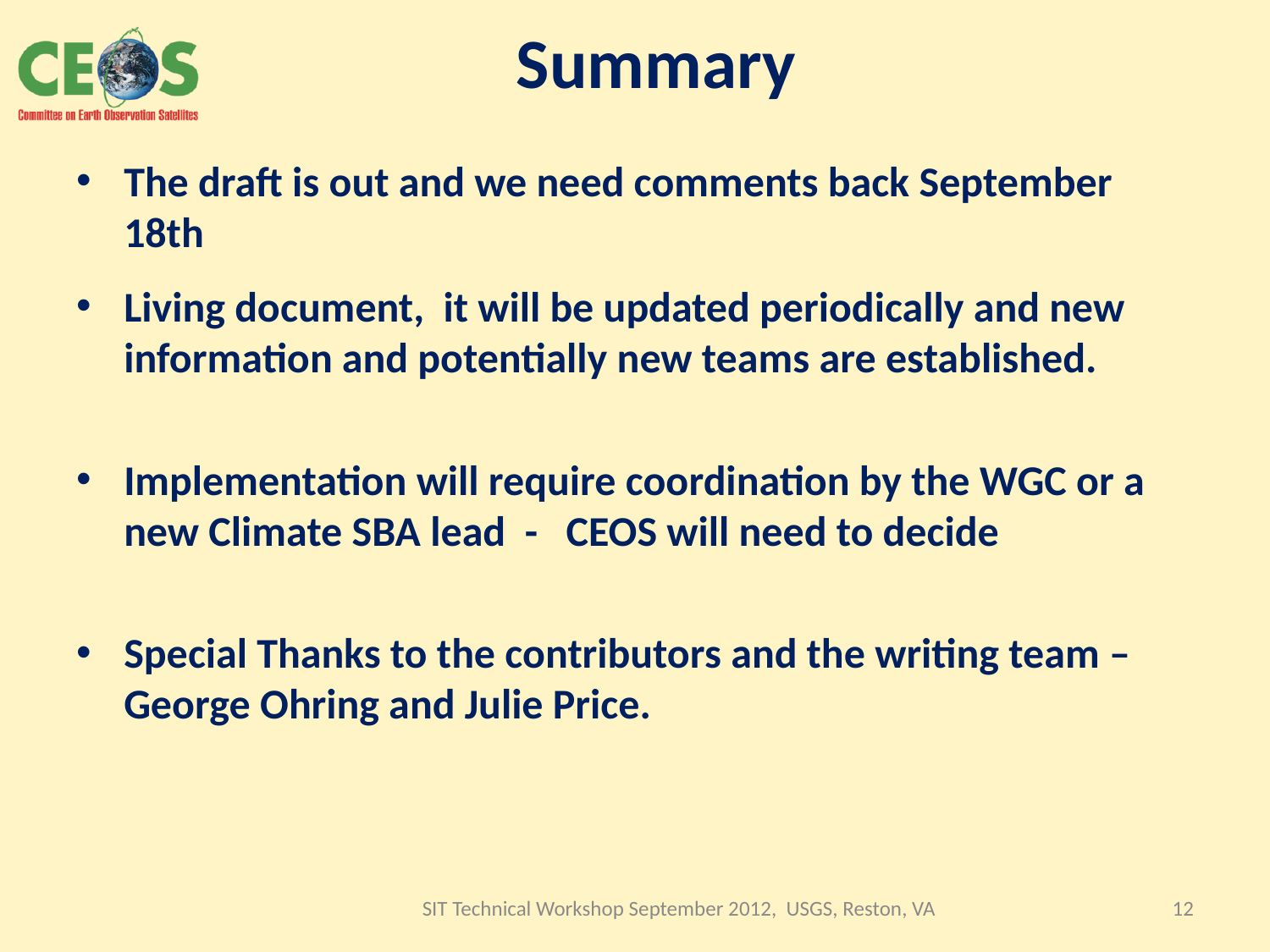

# Summary
The draft is out and we need comments back September 18th

Living document,  it will be updated periodically and new information and potentially new teams are established.

Implementation will require coordination by the WGC or a new Climate SBA lead  -   CEOS will need to decide

Special Thanks to the contributors and the writing team – George Ohring and Julie Price.

12